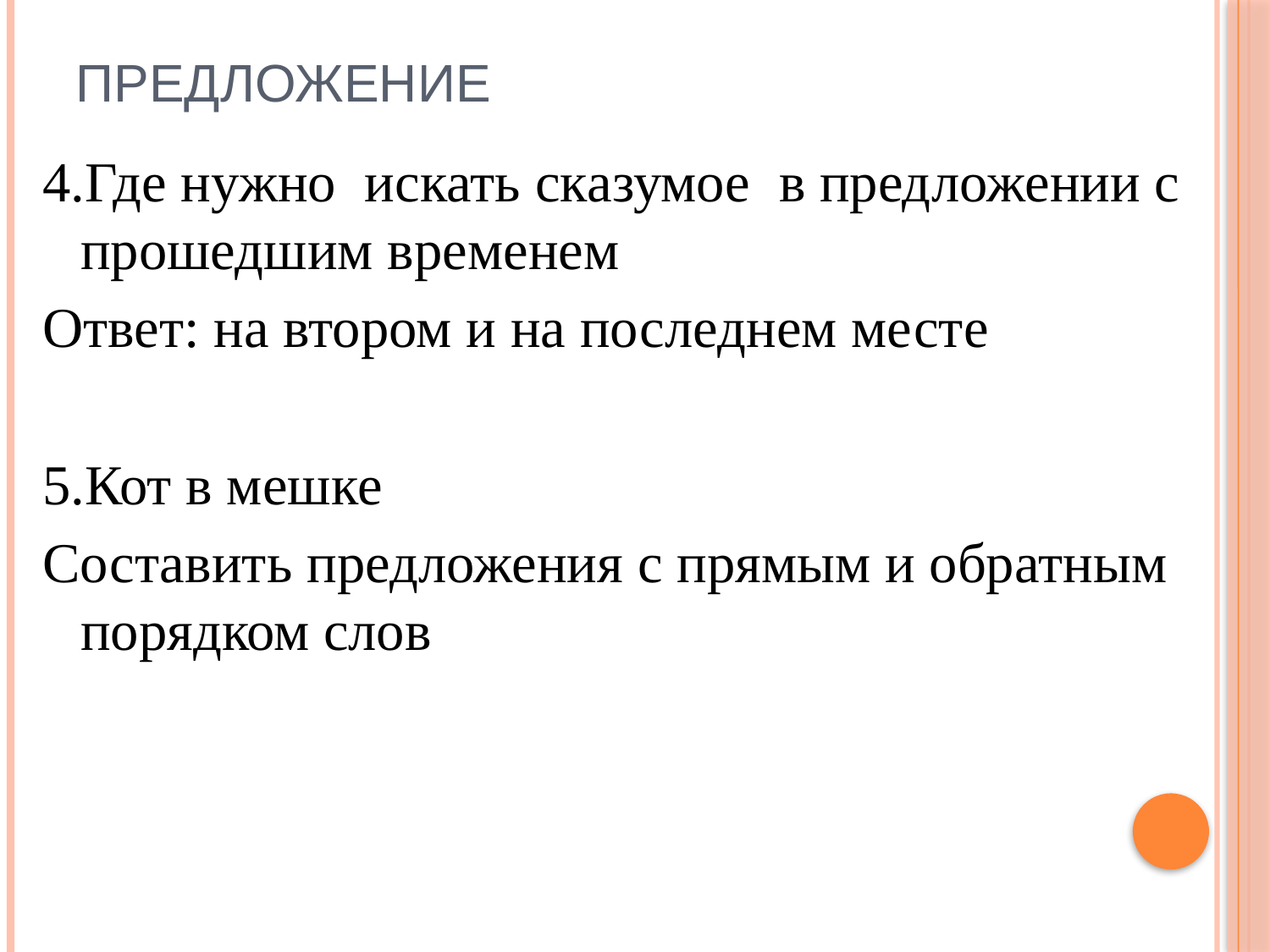

# Предложение
4.Где нужно  искать сказумое  в предложении с прошедшим временем
Ответ: на втором и на последнем месте

5.Кот в мешке
Составить предложения с прямым и обратным порядком слов